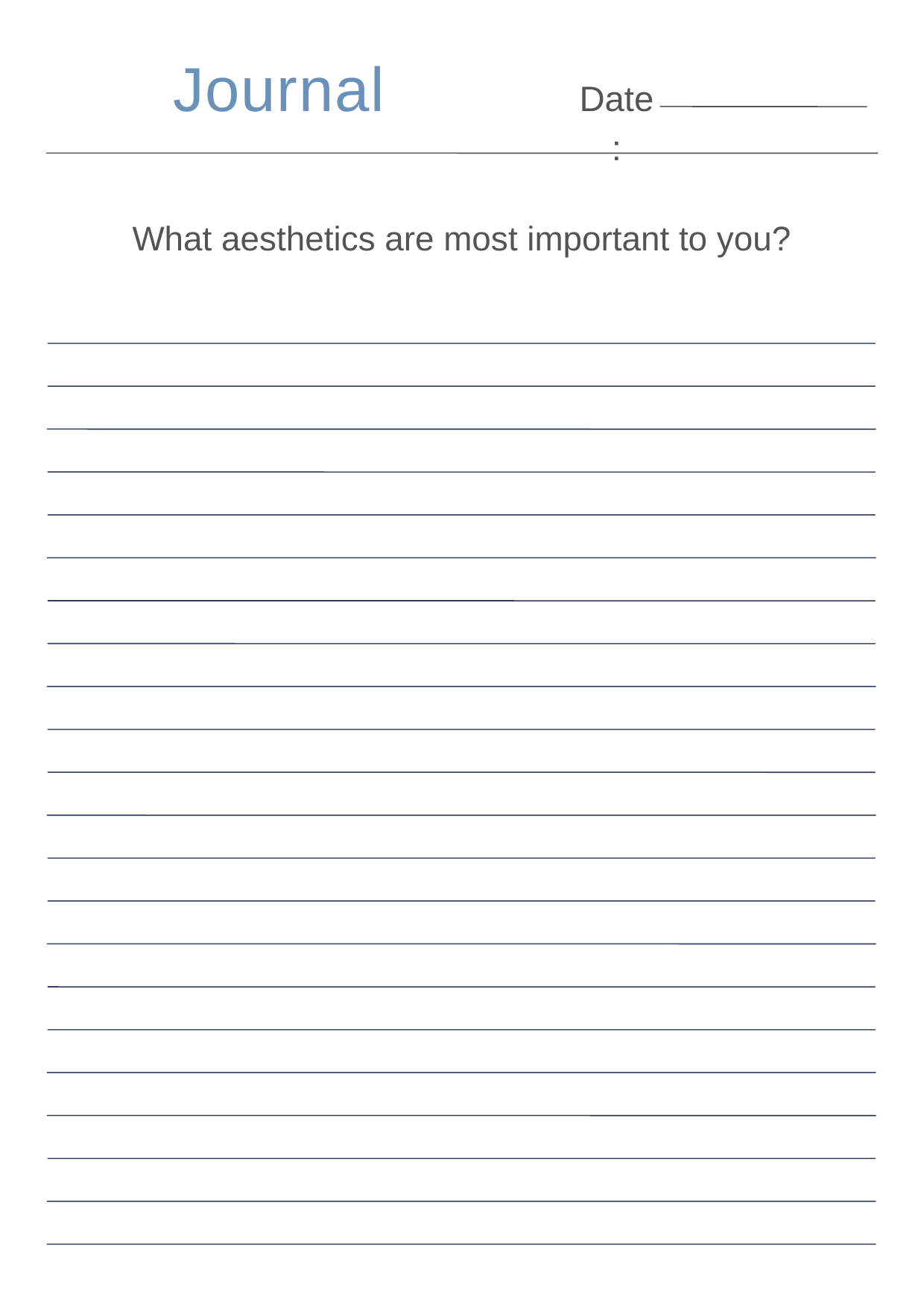

Journal
Date:

What aesthetics are most important to you?